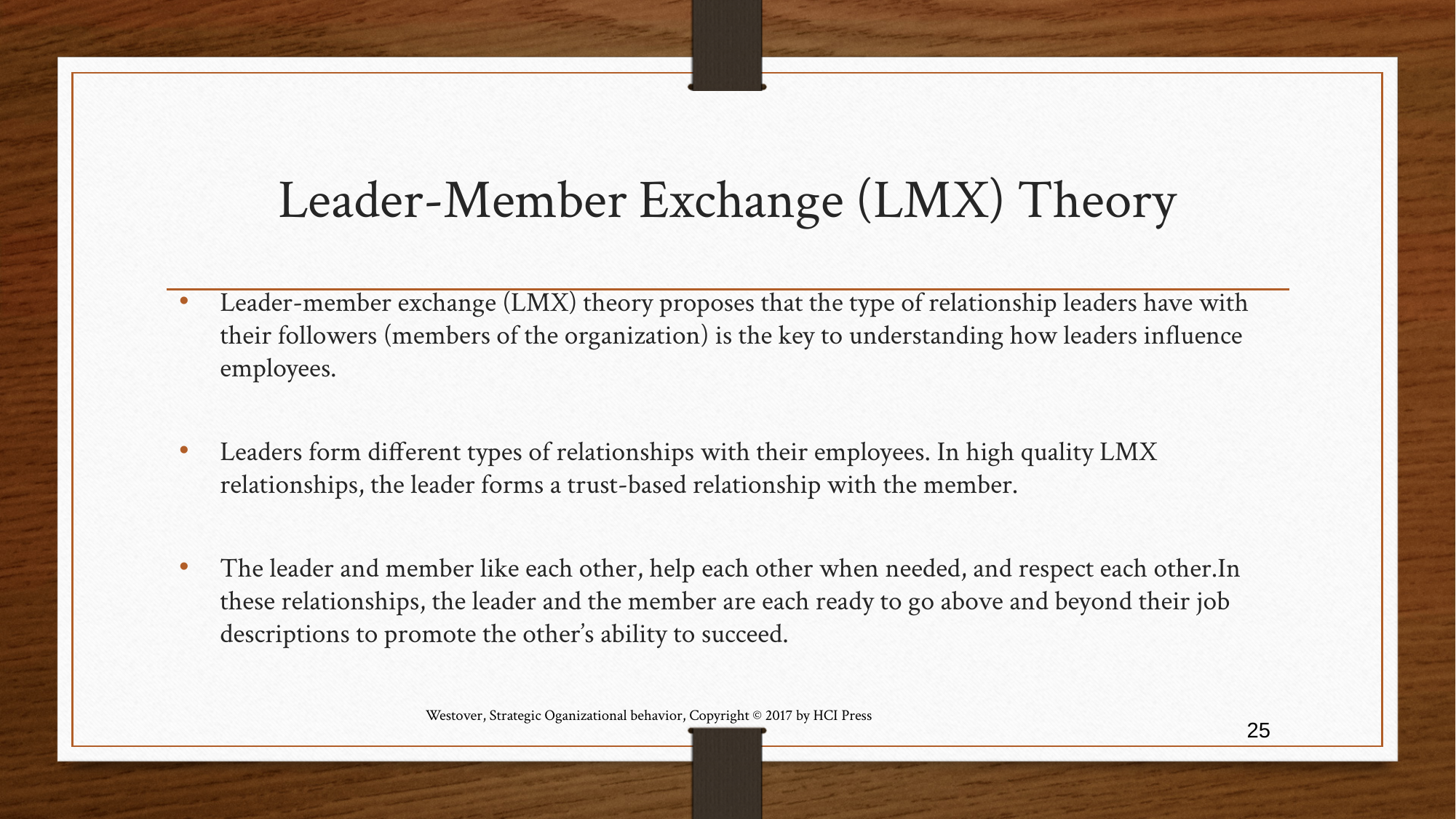

# Leader-Member Exchange (LMX) Theory
Leader-member exchange (LMX) theory proposes that the type of relationship leaders have with their followers (members of the organization) is the key to understanding how leaders influence employees.

Leaders form different types of relationships with their employees. In high quality LMX relationships, the leader forms a trust-based relationship with the member.

The leader and member like each other, help each other when needed, and respect each other.In these relationships, the leader and the member are each ready to go above and beyond their job descriptions to promote the other’s ability to succeed.
Westover, Strategic Oganizational behavior, Copyright © 2017 by HCI Press
25